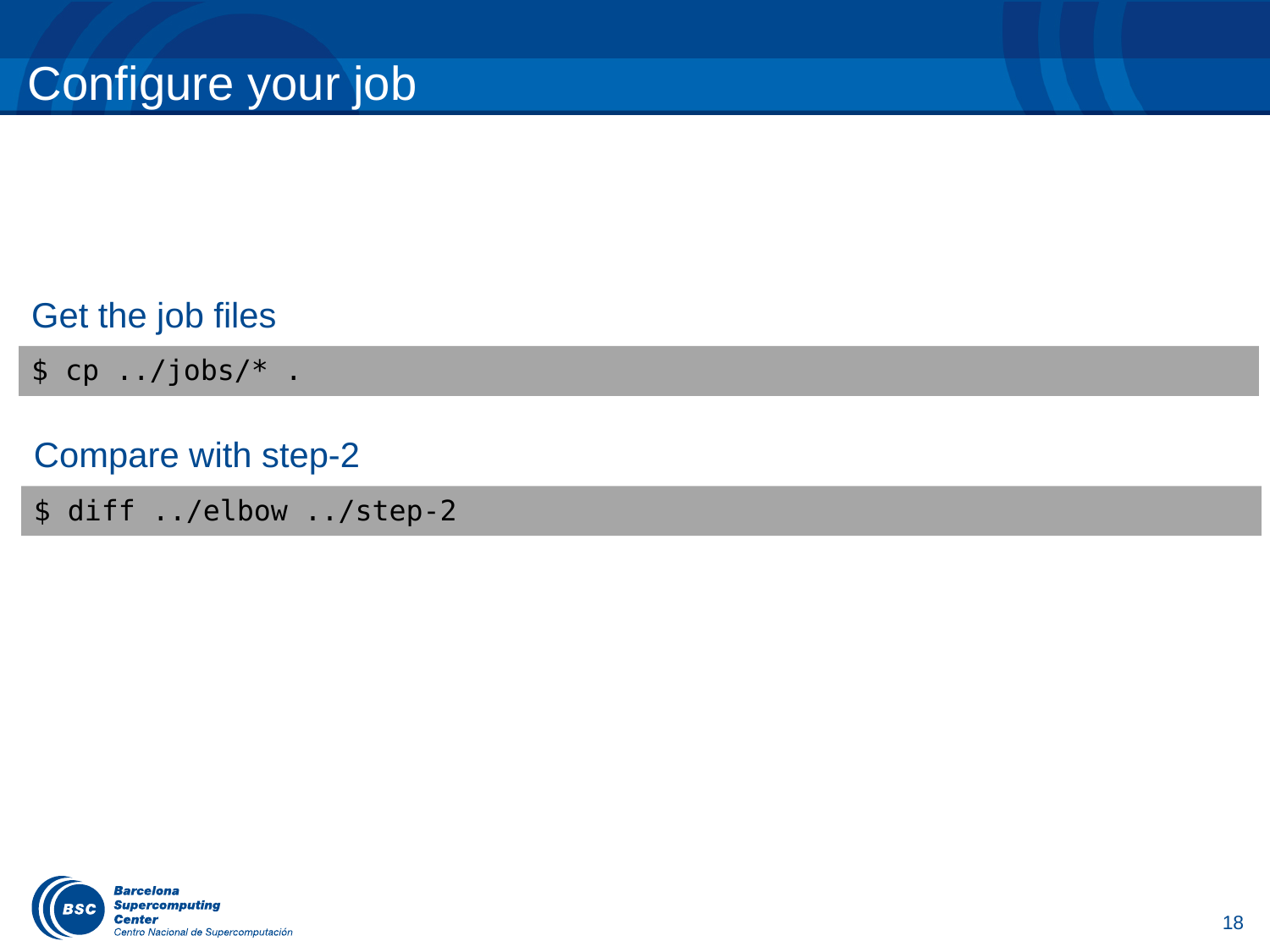

# Configure your job
Get the job files
$ cp ../jobs/* .
Compare with step-2
$ diff ../elbow ../step-2
18